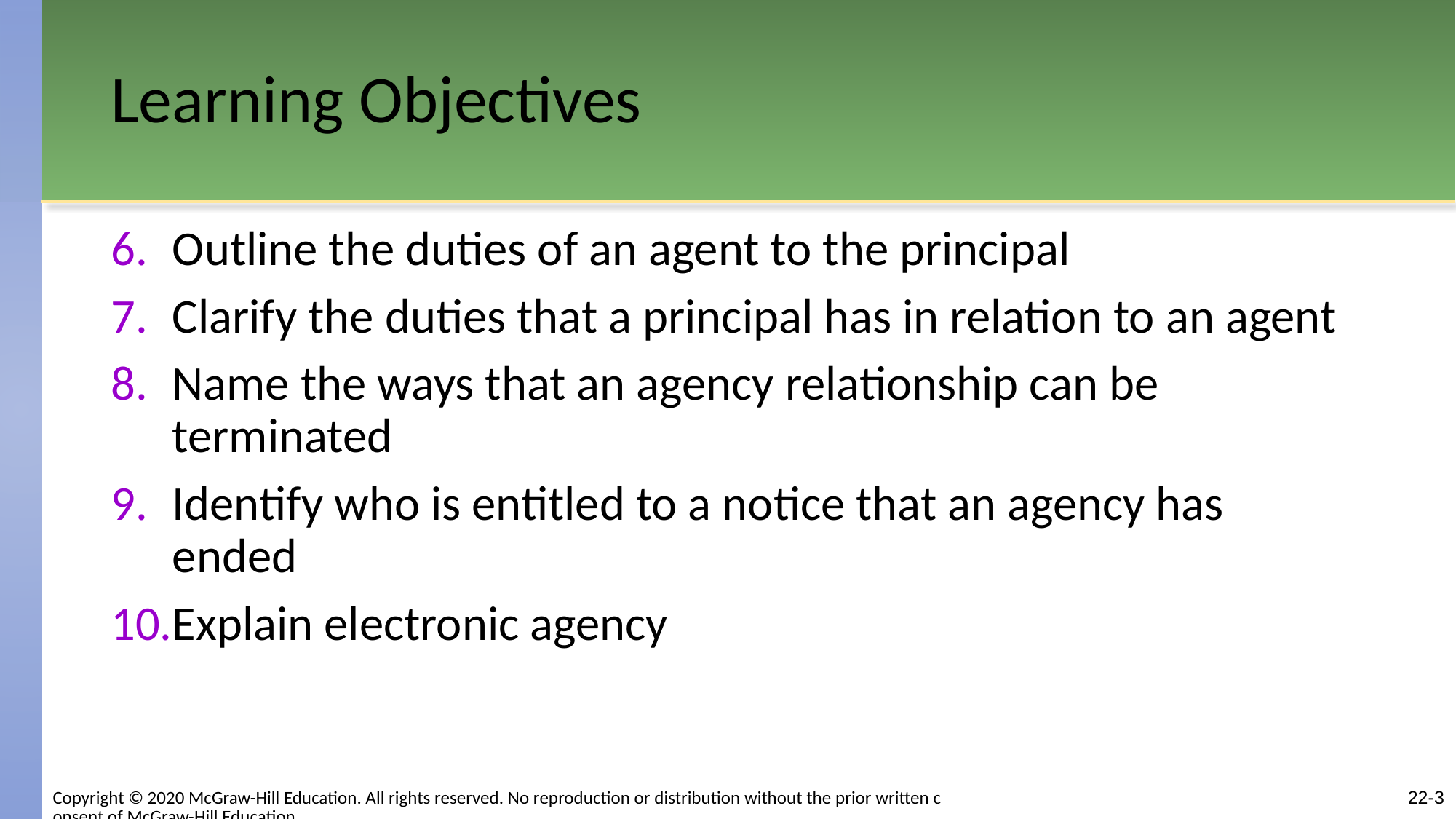

# Learning Objectives
Outline the duties of an agent to the principal
Clarify the duties that a principal has in relation to an agent
Name the ways that an agency relationship can be terminated
Identify who is entitled to a notice that an agency has ended
Explain electronic agency
22-3
Copyright © 2020 McGraw-Hill Education. All rights reserved. No reproduction or distribution without the prior written consent of McGraw-Hill Education.